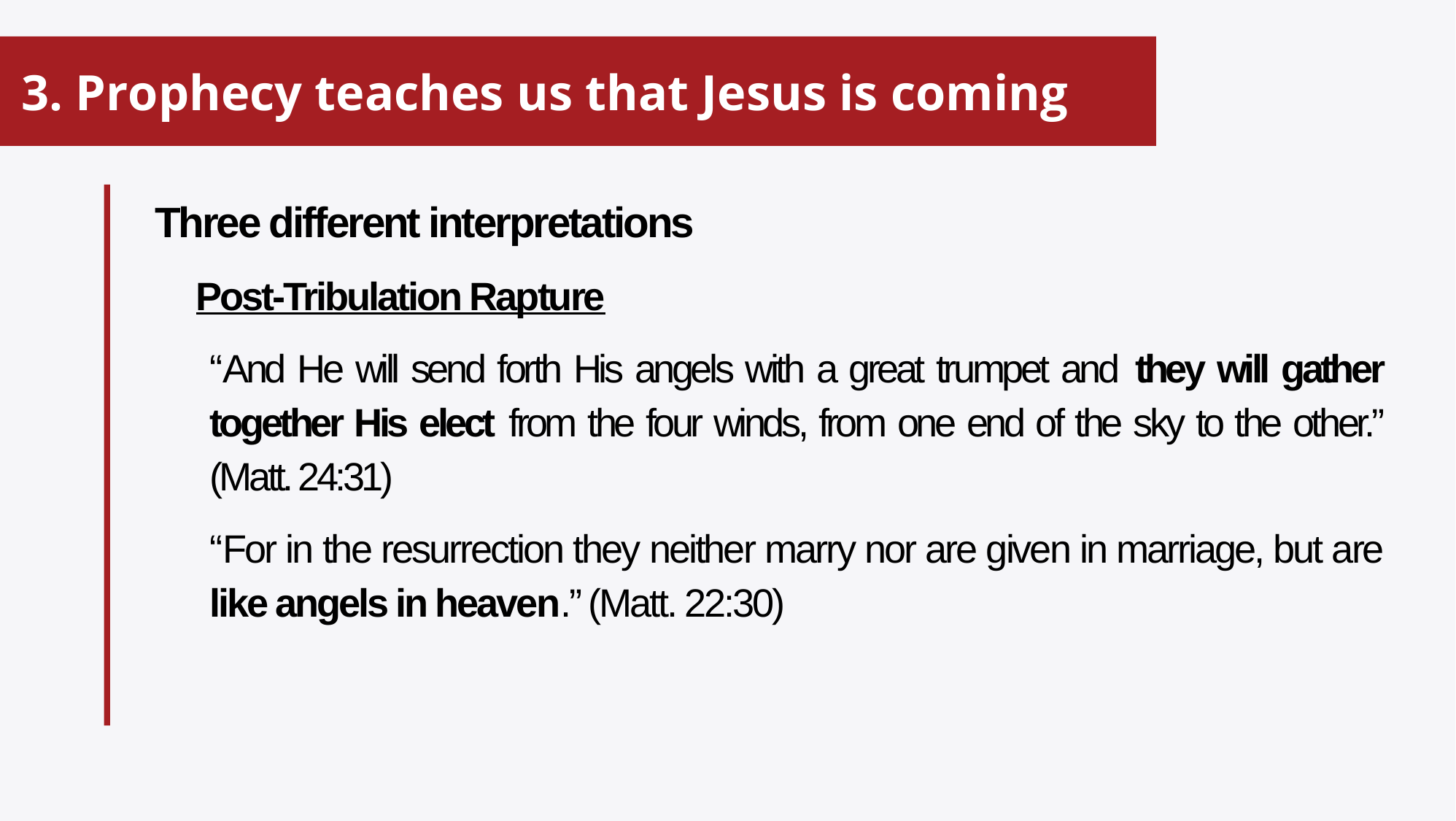

# 3. Prophecy teaches us that Jesus is coming
Three different interpretations
Post-Tribulation Rapture
“And He will send forth His angels with a great trumpet and they will gather together His elect from the four winds, from one end of the sky to the other.” (Matt. 24:31)
“For in the resurrection they neither marry nor are given in marriage, but are like angels in heaven.” (Matt. 22:30)